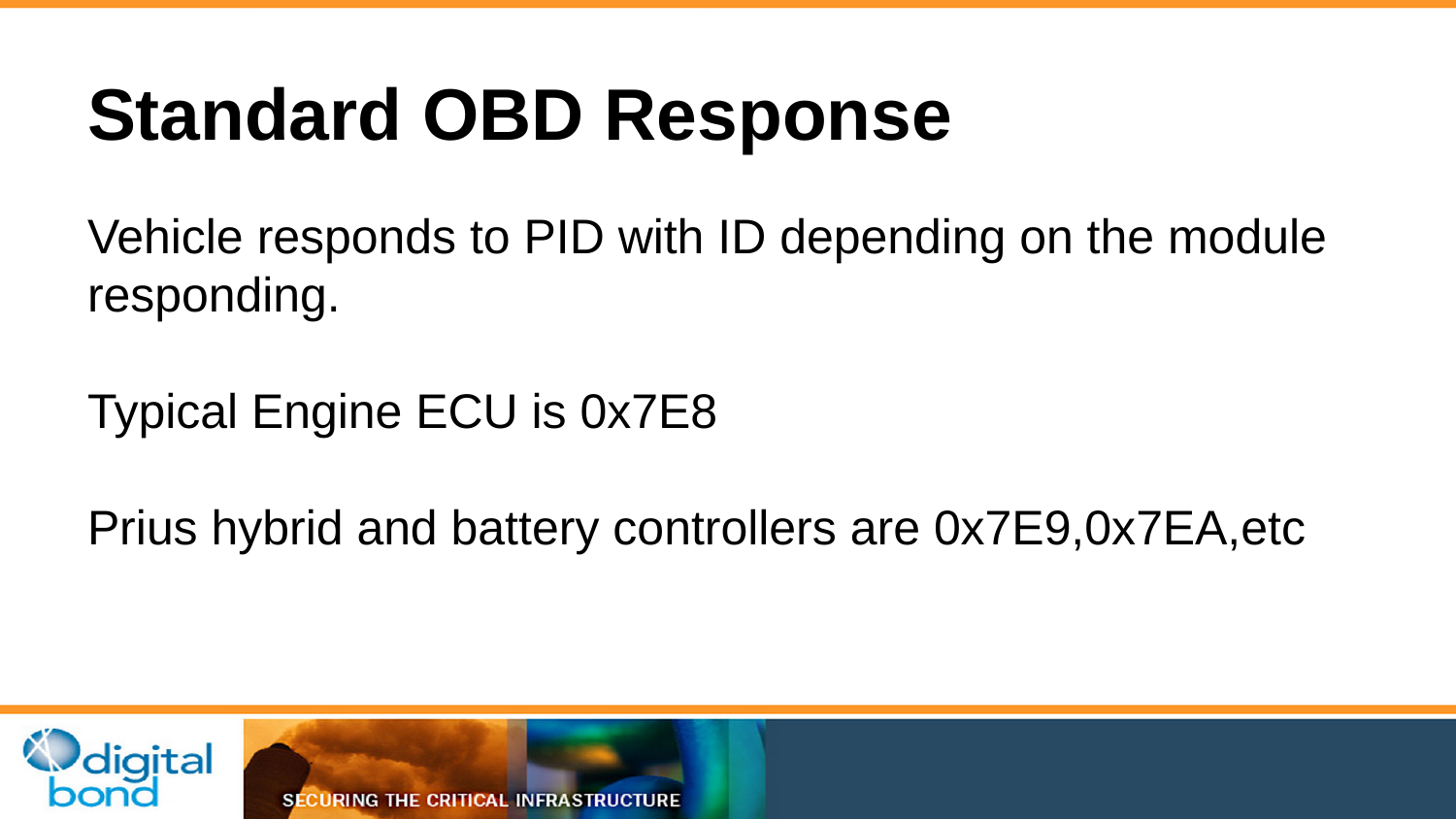

# Standard OBD Response
Vehicle responds to PID with ID depending on the module responding.

Typical Engine ECU is 0x7E8

Prius hybrid and battery controllers are 0x7E9,0x7EA,etc